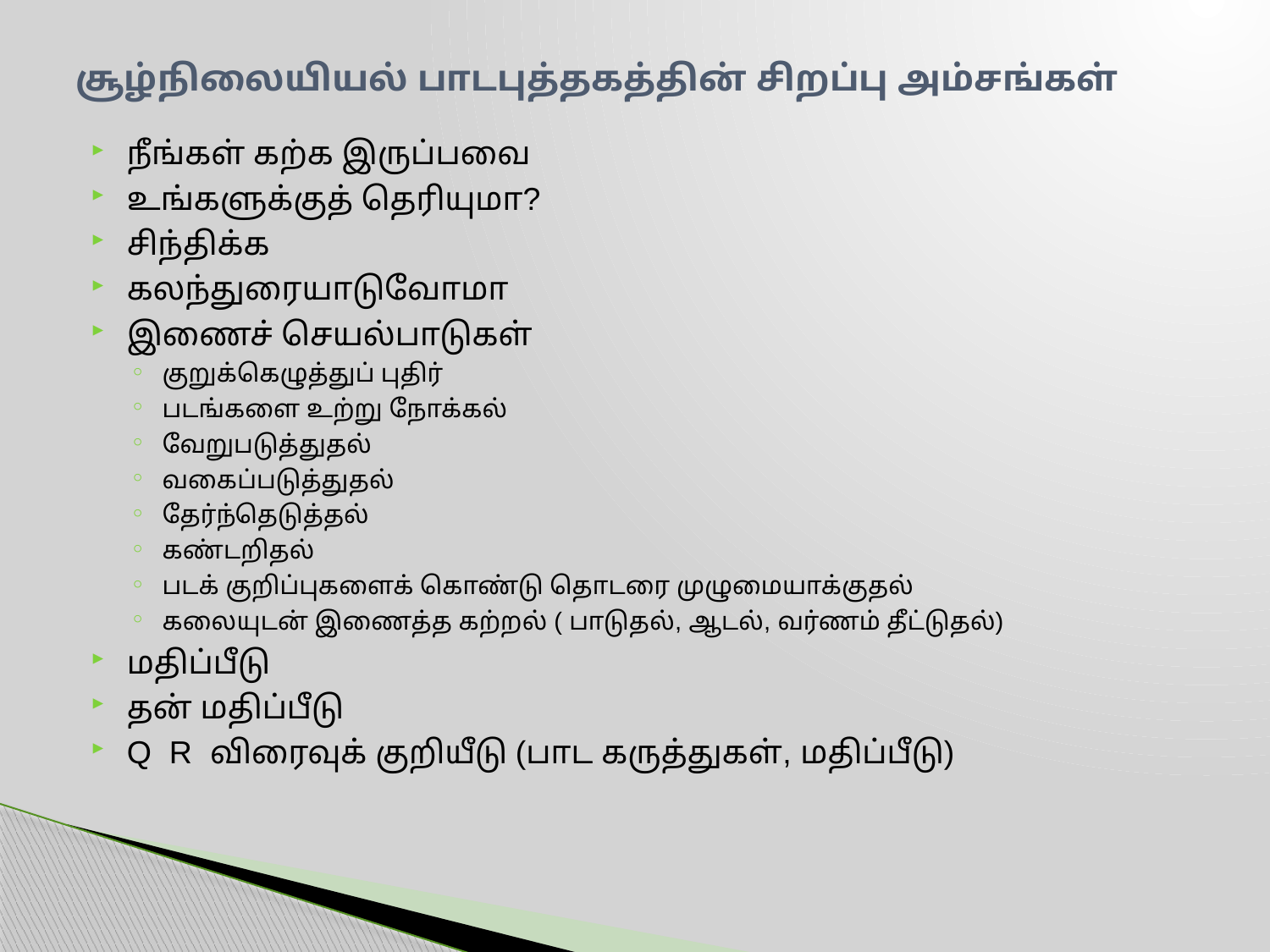

# சூழ்நிலையியல் பாடபுத்தகத்தின் சிறப்பு அம்சங்கள்
நீங்கள் கற்க இருப்பவை
உங்களுக்குத் தெரியுமா?
சிந்திக்க
கலந்துரையாடுவோமா
இணைச் செயல்பாடுகள்
குறுக்கெழுத்துப் புதிர்
படங்களை உற்று நோக்கல்
வேறுபடுத்துதல்
வகைப்படுத்துதல்
தேர்ந்தெடுத்தல்
கண்டறிதல்
படக் குறிப்புகளைக் கொண்டு தொடரை முழுமையாக்குதல்
கலையுடன் இணைத்த கற்றல் ( பாடுதல், ஆடல், வர்ணம் தீட்டுதல்)
மதிப்பீடு
தன் மதிப்பீடு
Q  R  விரைவுக் குறியீடு (பாட கருத்துகள், மதிப்பீடு)